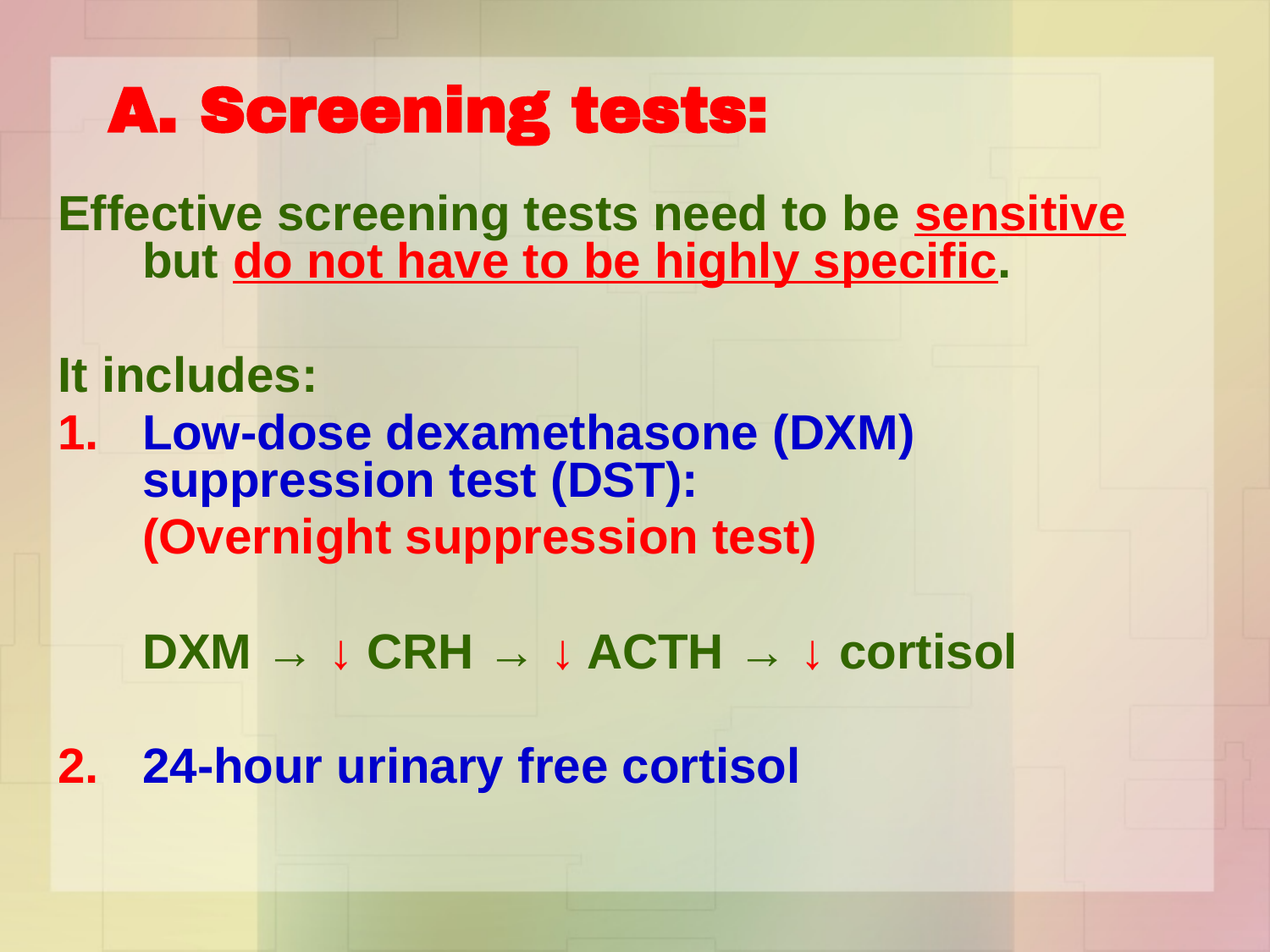

# A. Screening tests:
Effective screening tests need to be sensitive but do not have to be highly specific.

It includes:
Low-dose dexamethasone (DXM) suppression test (DST):
	(Overnight suppression test)

	DXM → ↓ CRH → ↓ ACTH → ↓ cortisol

24-hour urinary free cortisol